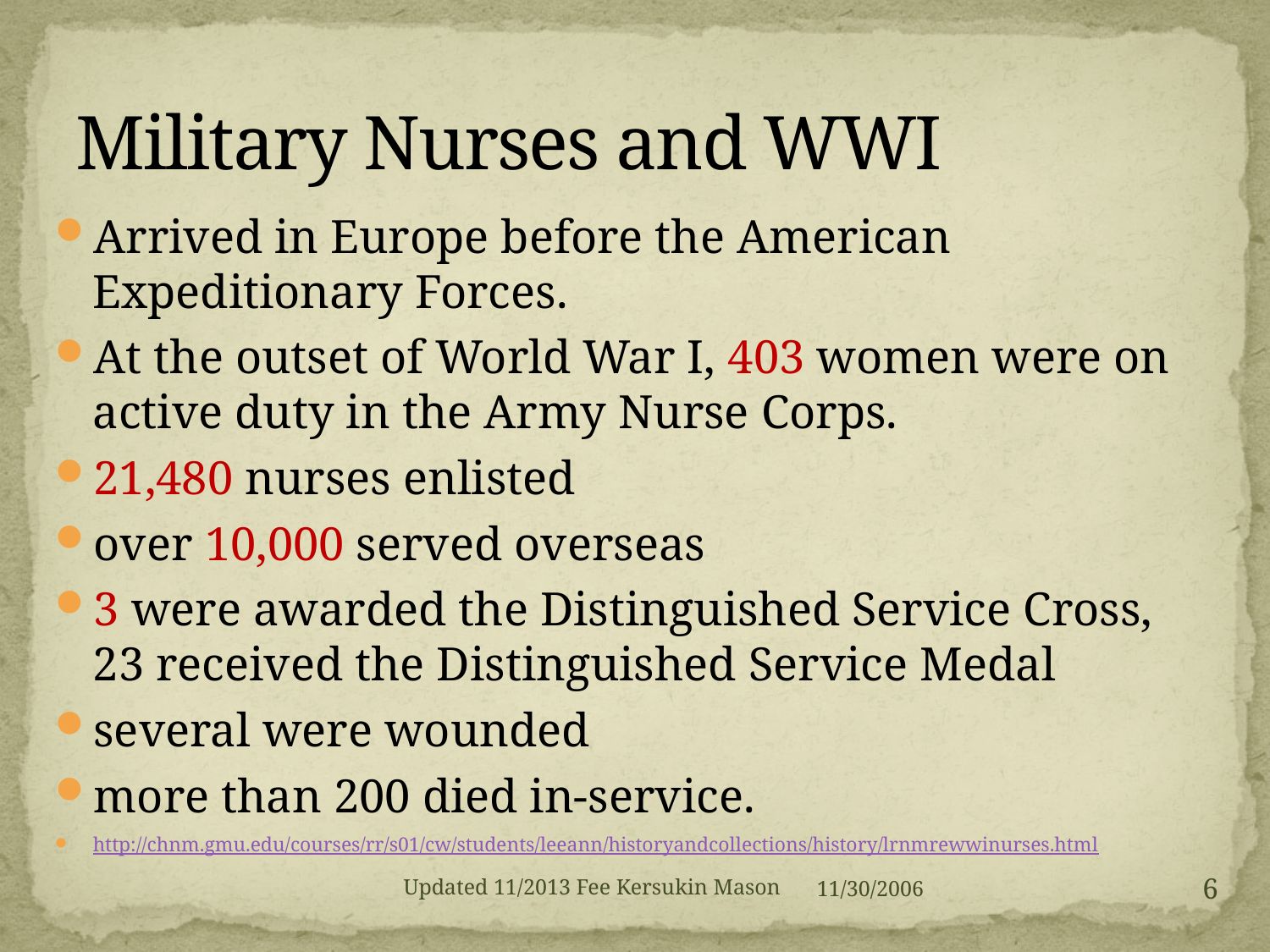

# Military Nurses and WWI
Arrived in Europe before the American Expeditionary Forces.
At the outset of World War I, 403 women were on active duty in the Army Nurse Corps.
21,480 nurses enlisted
over 10,000 served overseas
3 were awarded the Distinguished Service Cross, 23 received the Distinguished Service Medal
several were wounded
more than 200 died in-service.
http://chnm.gmu.edu/courses/rr/s01/cw/students/leeann/historyandcollections/history/lrnmrewwinurses.html
6
Updated 11/2013 Fee Kersukin Mason
11/30/2006